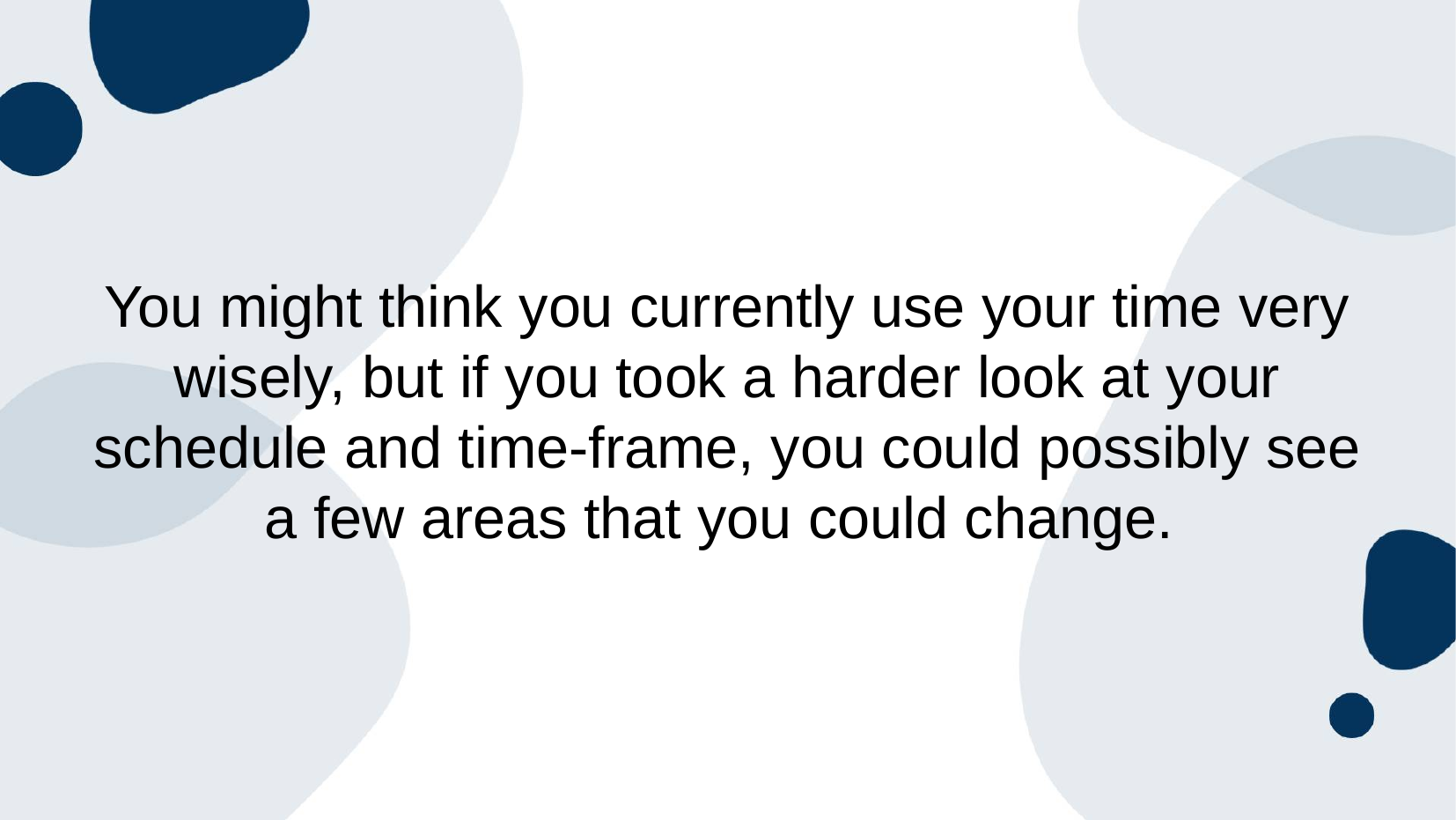

You might think you currently use your time very wisely, but if you took a harder look at your schedule and time-frame, you could possibly see a few areas that you could change.